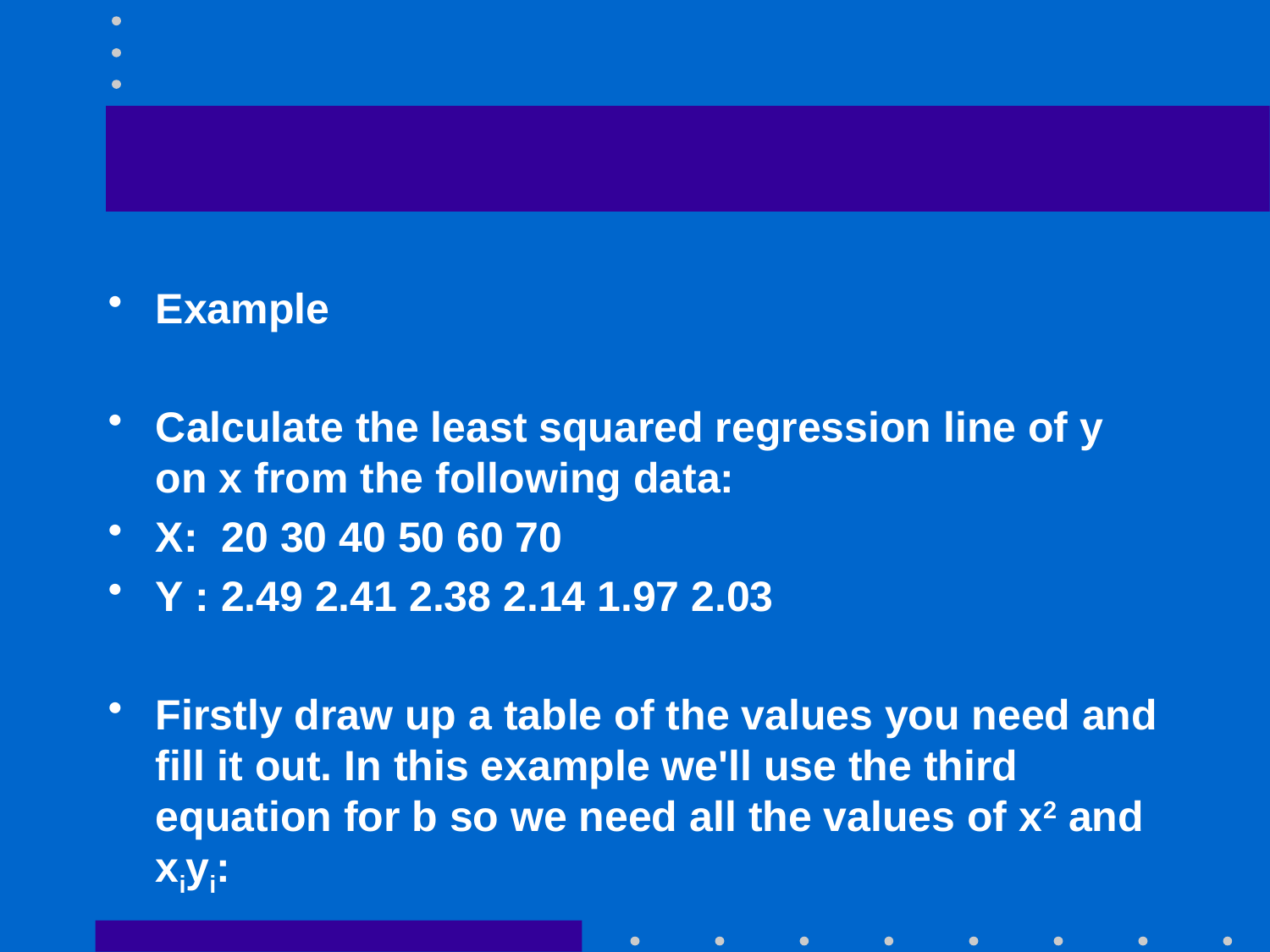

#
Example

Calculate the least squared regression line of y on x from the following data:
X:  20 30 40 50 60 70
Y : 2.49 2.41 2.38 2.14 1.97 2.03

Firstly draw up a table of the values you need and fill it out. In this example we'll use the third equation for b so we need all the values of x2 and xiyi: